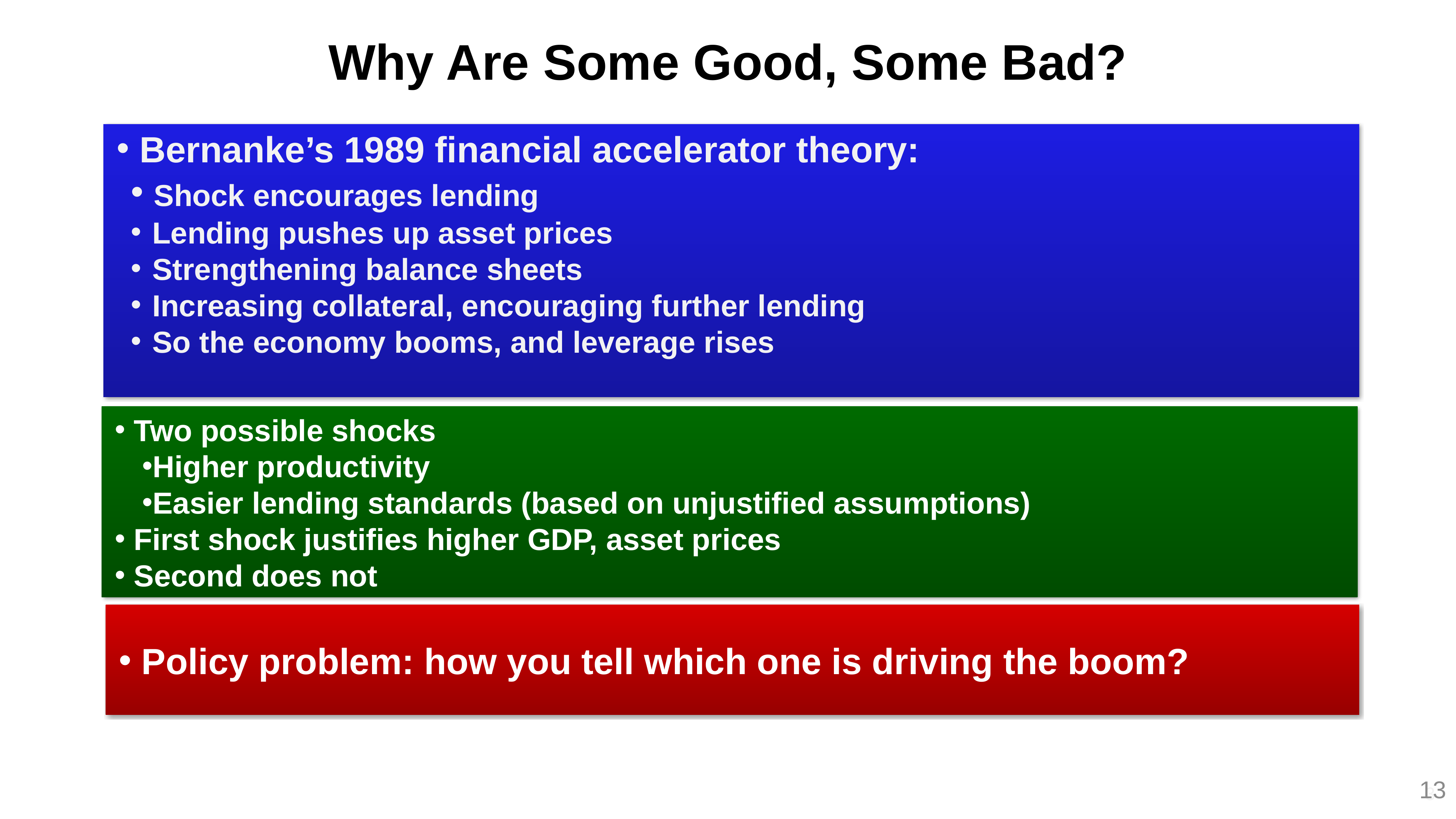

Why Are Some Good, Some Bad?
 Bernanke’s 1989 financial accelerator theory:
 Shock encourages lending
 Lending pushes up asset prices
 Strengthening balance sheets
 Increasing collateral, encouraging further lending
 So the economy booms, and leverage rises

 Two possible shocks
Higher productivity
Easier lending standards (based on unjustified assumptions)
 First shock justifies higher GDP, asset prices
 Second does not
 Policy problem: how you tell which one is driving the boom?
13
3